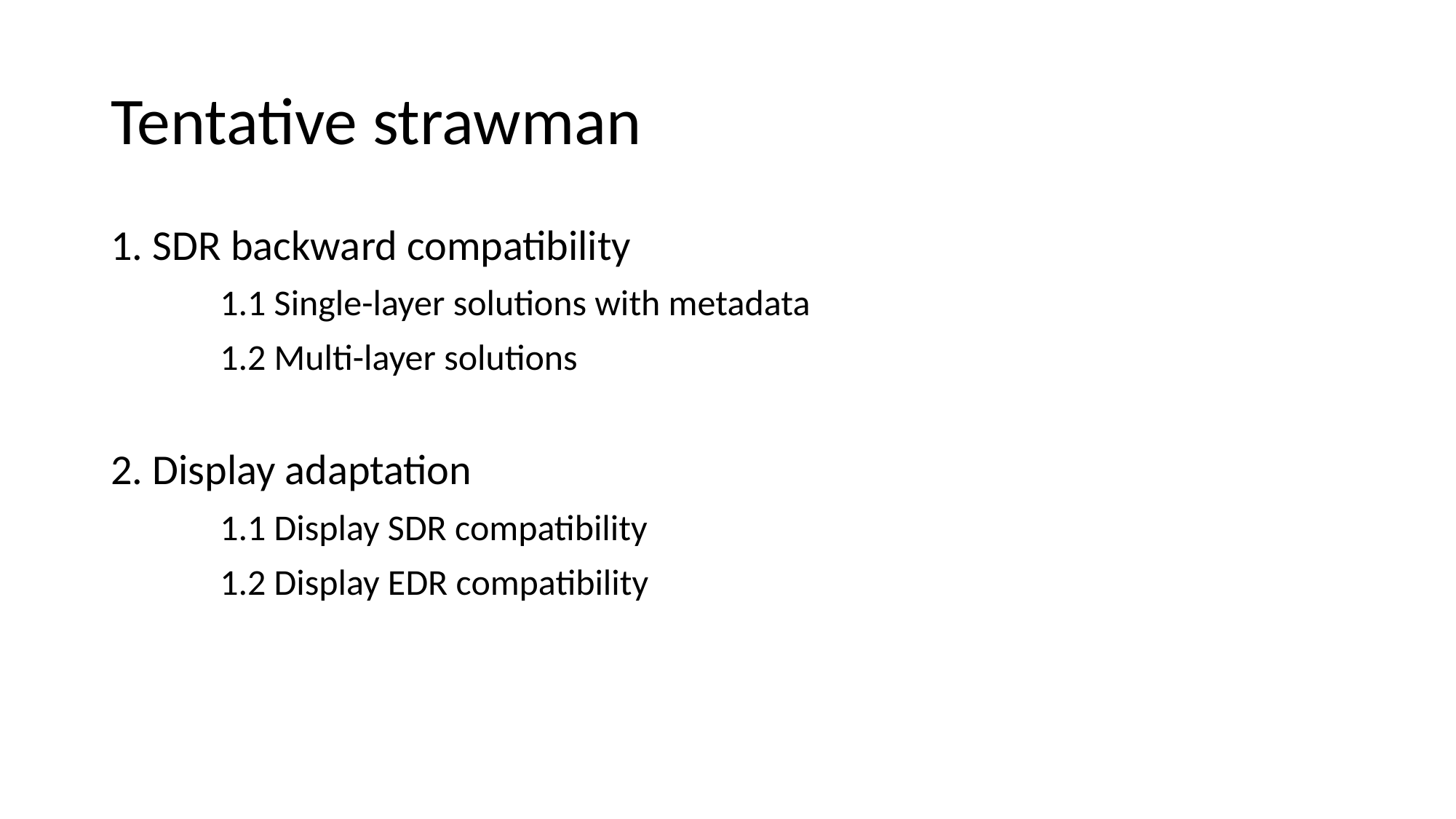

# Tentative strawman
1. SDR backward compatibility
	1.1 Single-layer solutions with metadata
	1.2 Multi-layer solutions

2. Display adaptation
	1.1 Display SDR compatibility
	1.2 Display EDR compatibility